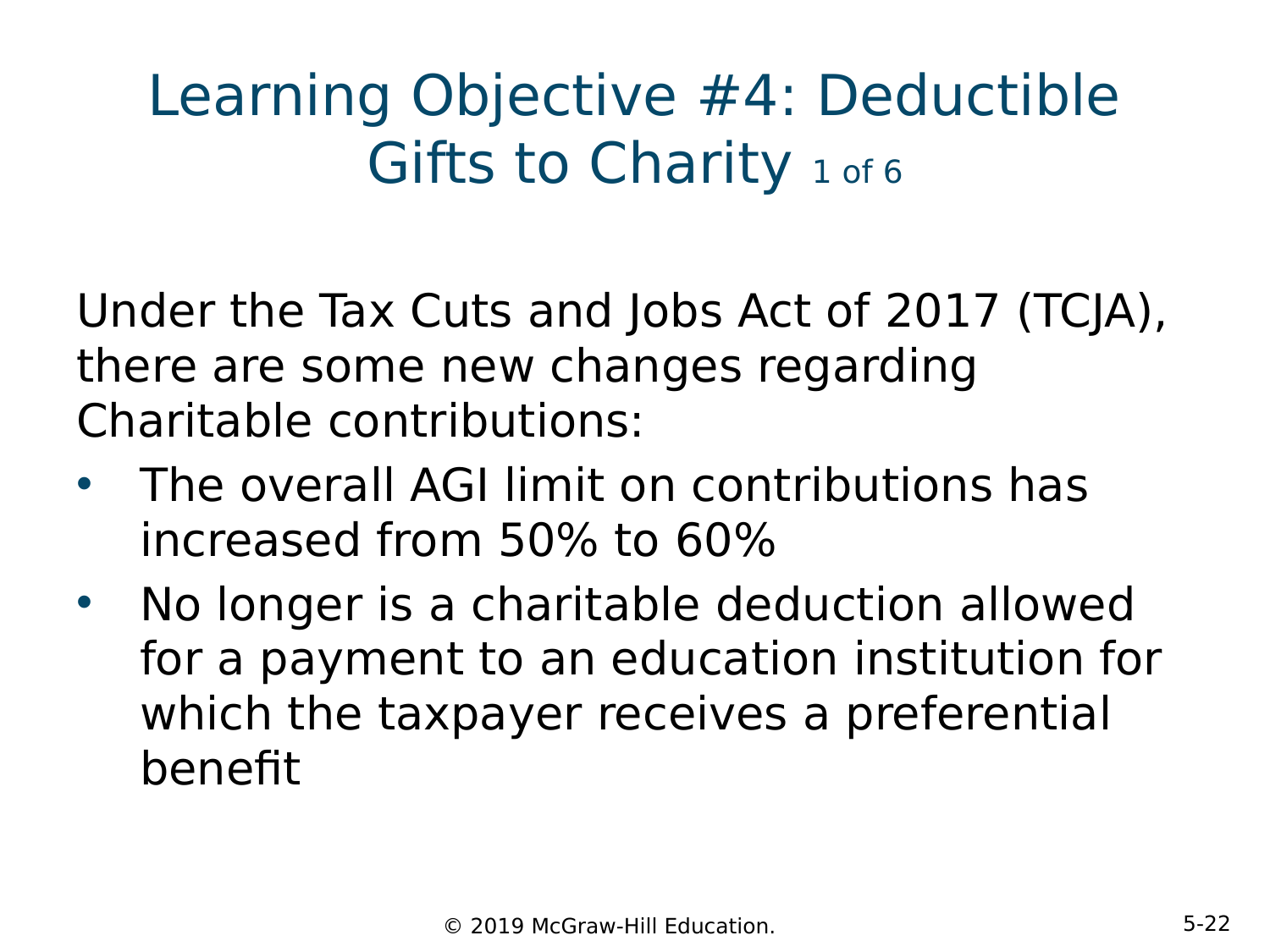

# Learning Objective #4: Deductible Gifts to Charity 1 of 6
Under the Tax Cuts and Jobs Act of 2017 (TCJA), there are some new changes regarding Charitable contributions:
The overall AGI limit on contributions has increased from 50% to 60%
No longer is a charitable deduction allowed for a payment to an education institution for which the taxpayer receives a preferential benefit